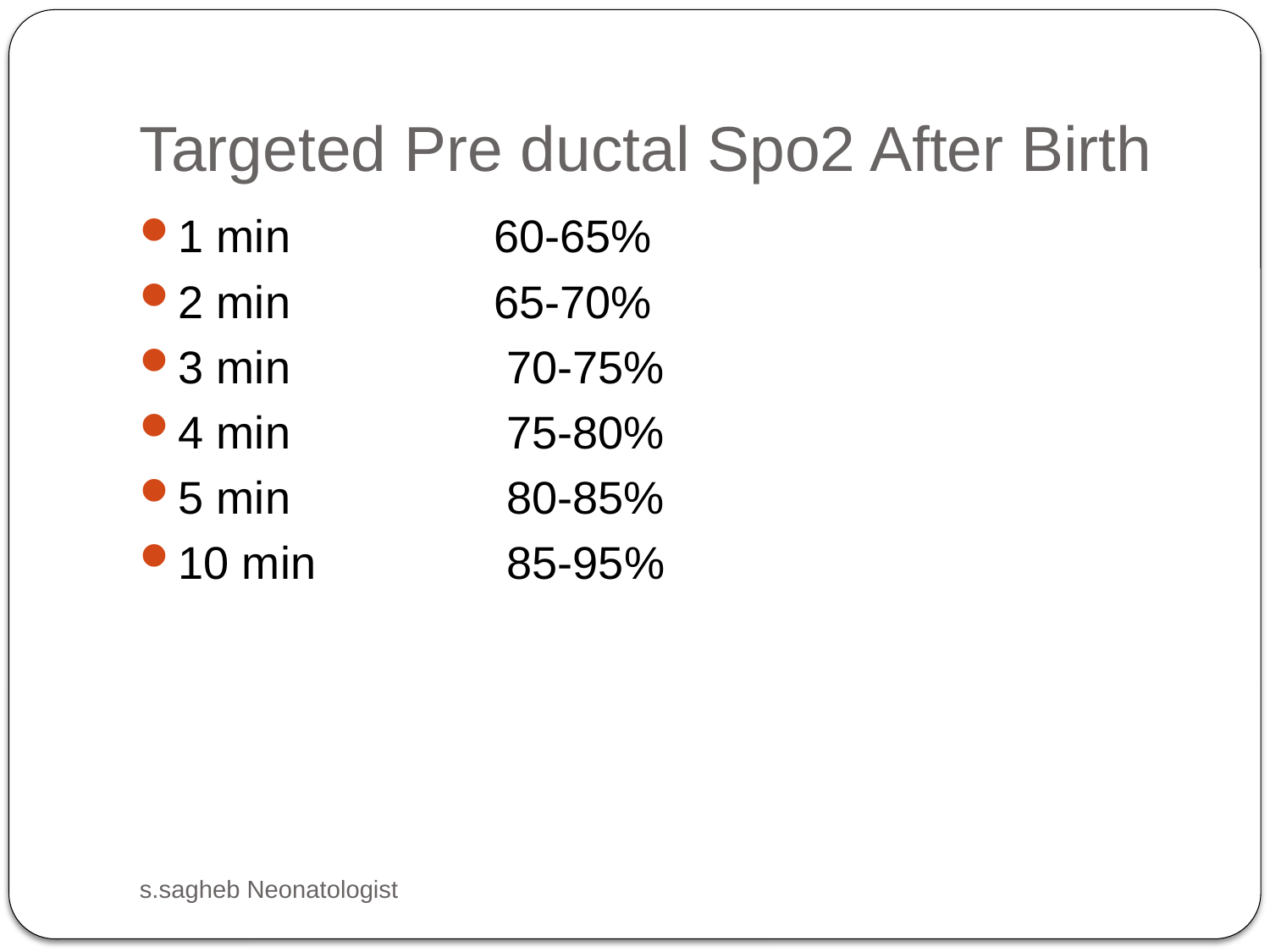

# Targeted Pre ductal Spo2 After Birth
1 min                60-65%
2 min                65-70%
3 min                 70-75%
4 min                 75-80%
5 min                 80-85%
10 min               85-95%
s.sagheb Neonatologist